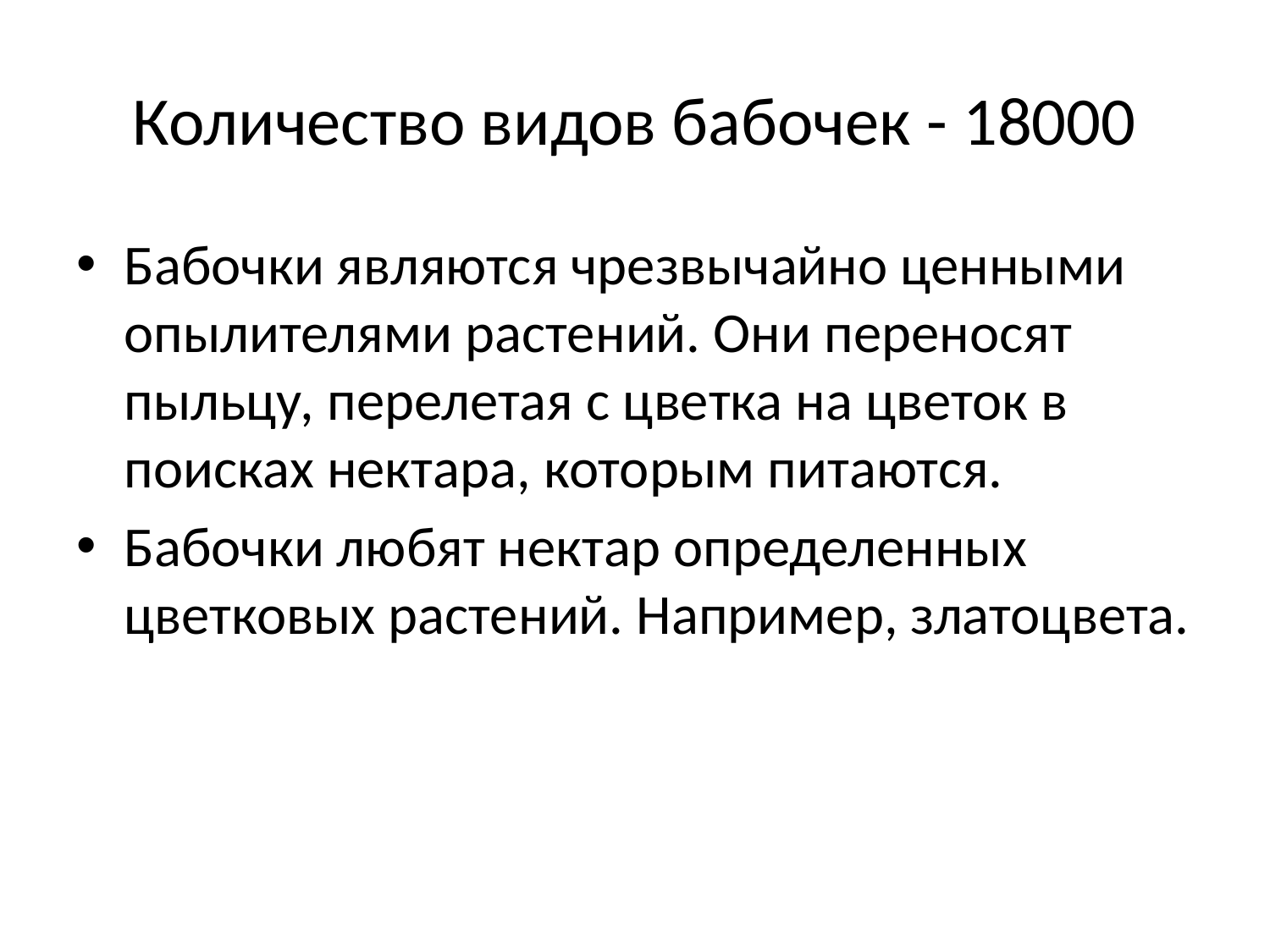

# Количество видов бабочек - 18000
Бабочки являются чрезвычайно ценными опылителями растений. Они переносят пыльцу, перелетая с цветка на цветок в поисках нектара, которым питаются.
Бабочки любят нектар определенных цветковых растений. Например, златоцвета.